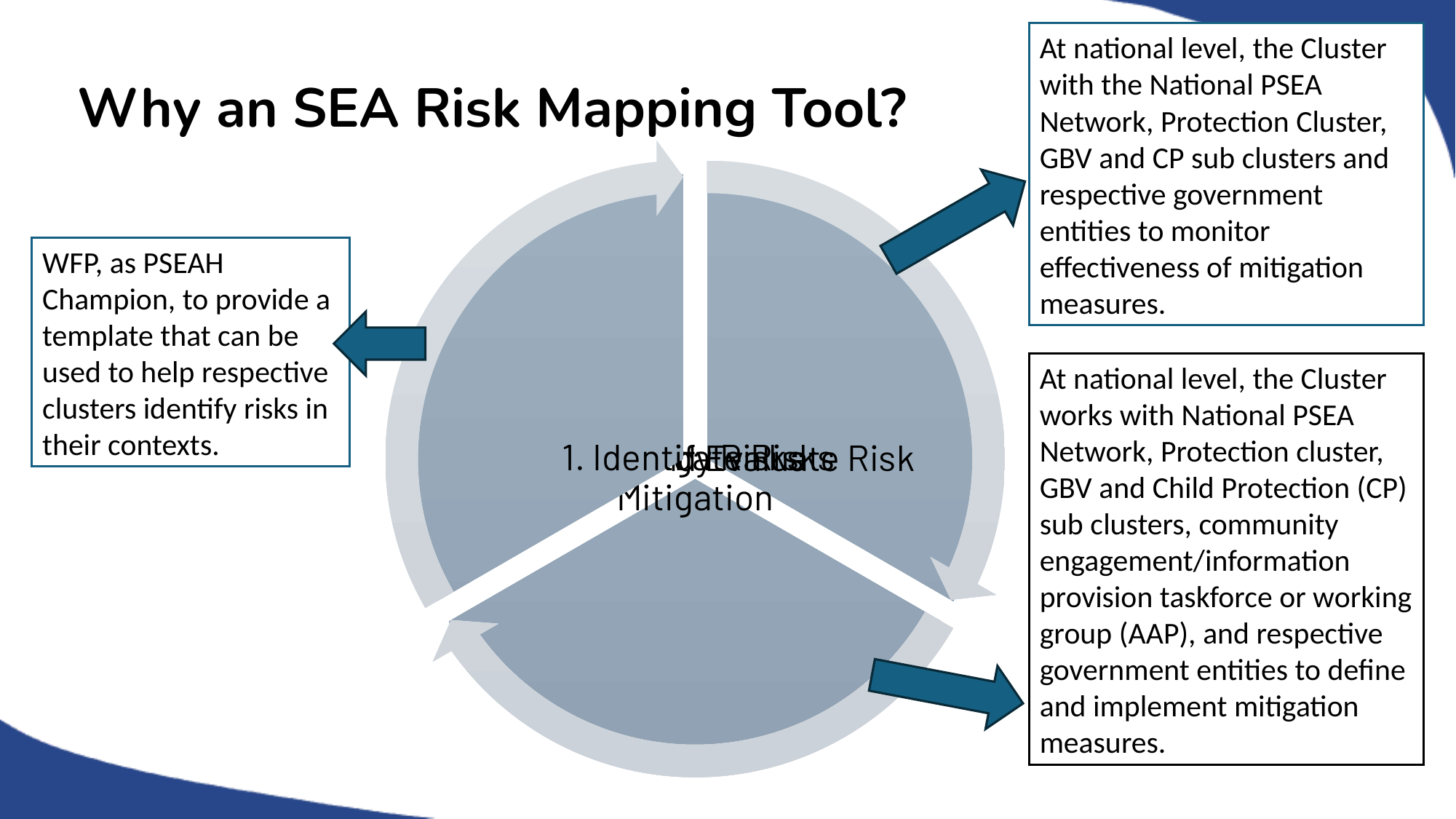

At national level, the Cluster with the National PSEA Network, Protection Cluster, GBV and CP sub clusters and respective government entities to monitor effectiveness of mitigation measures.
Why an SEA Risk Mapping Tool?
2. Mitigate Risks
3. Monitor and Evaluate Risk Mitigation
1. Identify Risks

WFP, as PSEAH Champion, to provide a template that can be used to help respective clusters identify risks in their contexts.

At national level, the Cluster works with National PSEA Network, Protection cluster, GBV and Child Protection (CP) sub clusters, community engagement/information provision taskforce or working group (AAP), and respective government entities to define and implement mitigation measures.